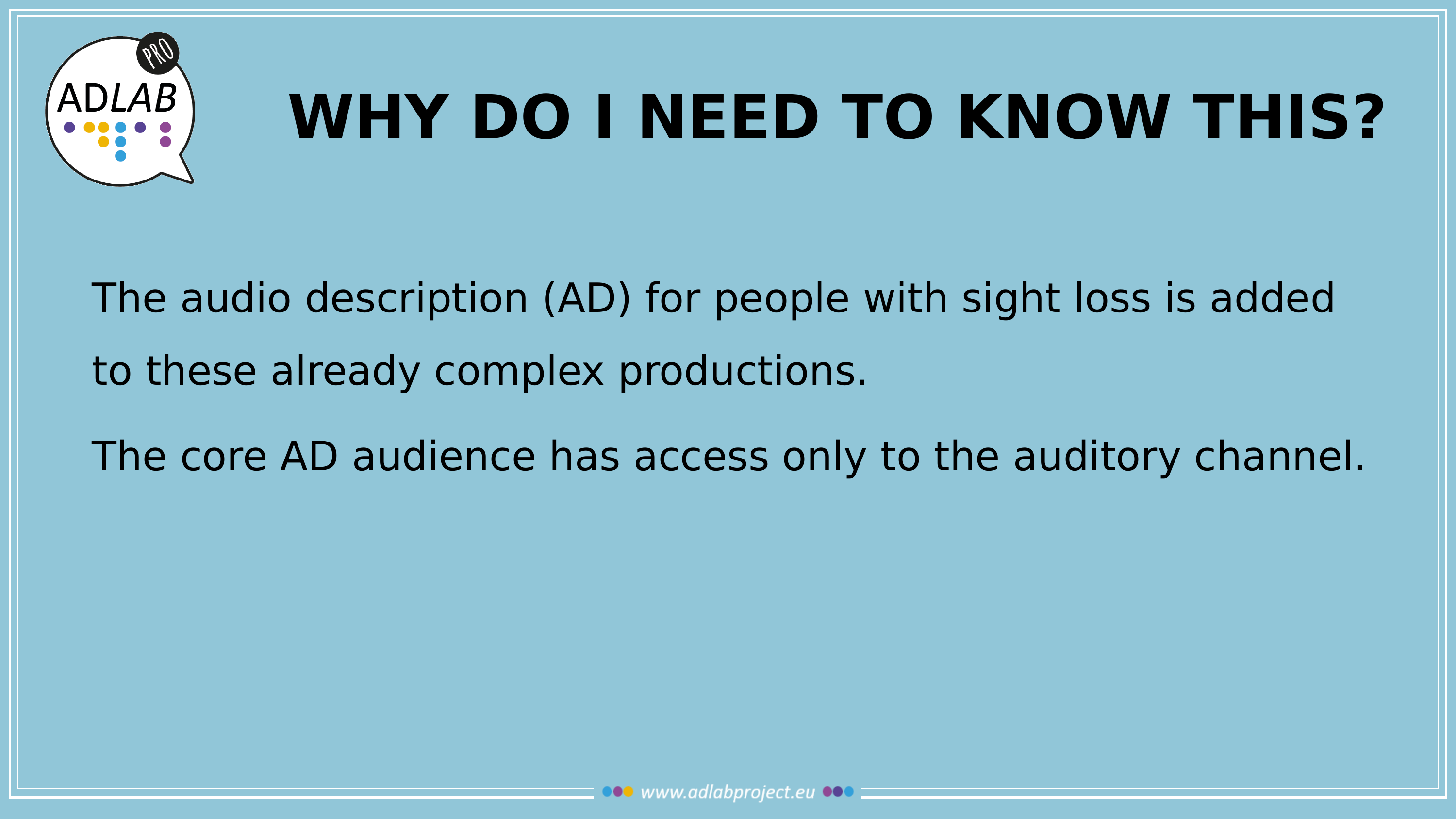

# WHY DO I NEED TO KNOW THIS?
The audio description (AD) for people with sight loss is added to these already complex productions.
The core AD audience has access only to the auditory channel.